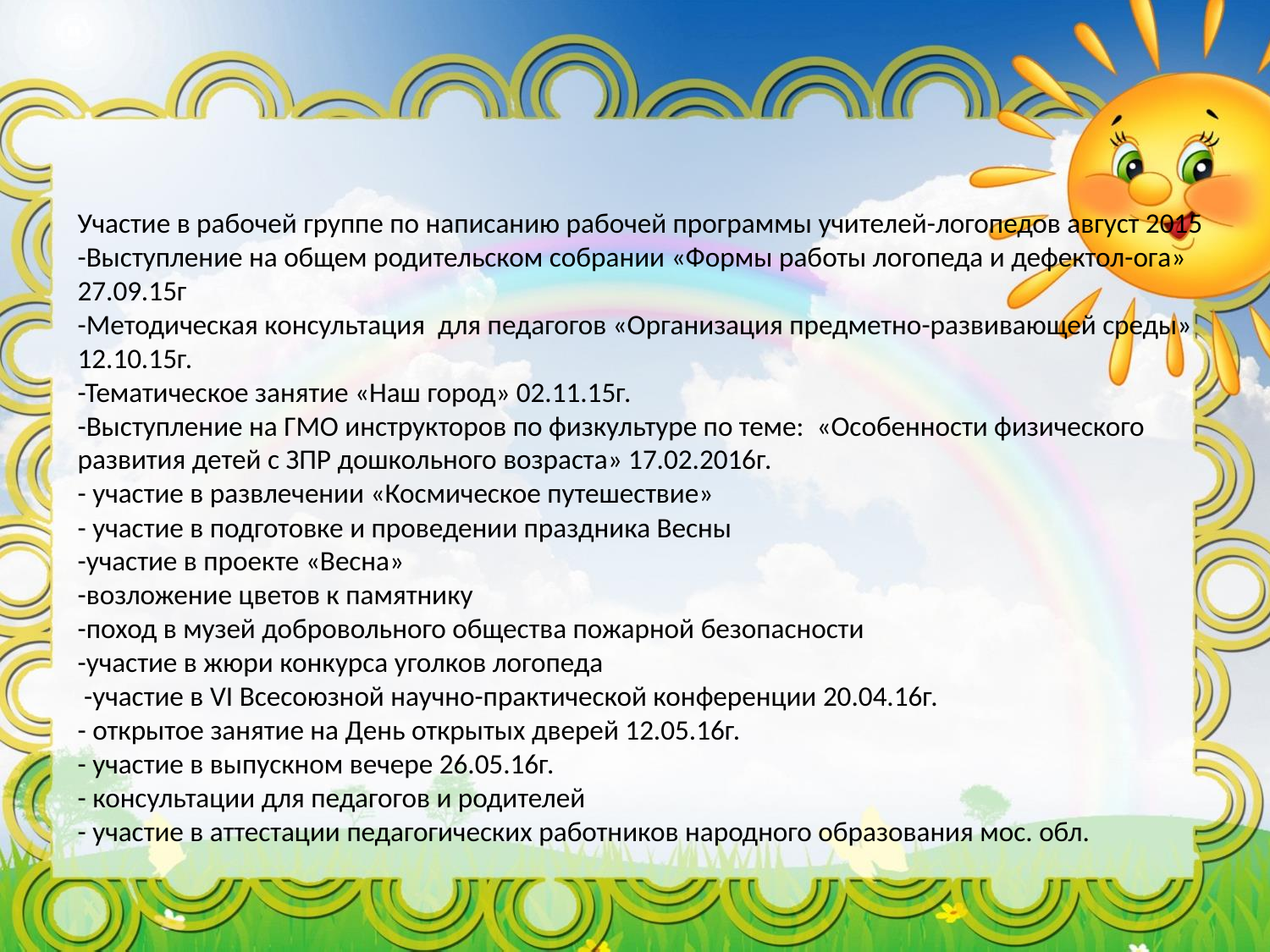

# Участие в рабочей группе по написанию рабочей программы учителей-логопедов август 2015 -Выступление на общем родительском собрании «Формы работы логопеда и дефектол-ога» 27.09.15г -Методическая консультация  для педагогов «Организация предметно-развивающей среды» 12.10.15г. -Тематическое занятие «Наш город» 02.11.15г. -Выступление на ГМО инструкторов по физкультуре по теме:  «Особенности физического развития детей с ЗПР дошкольного возраста» 17.02.2016г. - участие в развлечении «Космическое путешествие» - участие в подготовке и проведении праздника Весны -участие в проекте «Весна» -возложение цветов к памятнику -поход в музей добровольного общества пожарной безопасности -участие в жюри конкурса уголков логопеда  -участие в VI Всесоюзной научно-практической конференции 20.04.16г. - открытое занятие на День открытых дверей 12.05.16г. - участие в выпускном вечере 26.05.16г. - консультации для педагогов и родителей - участие в аттестации педагогических работников народного образования мос. обл.